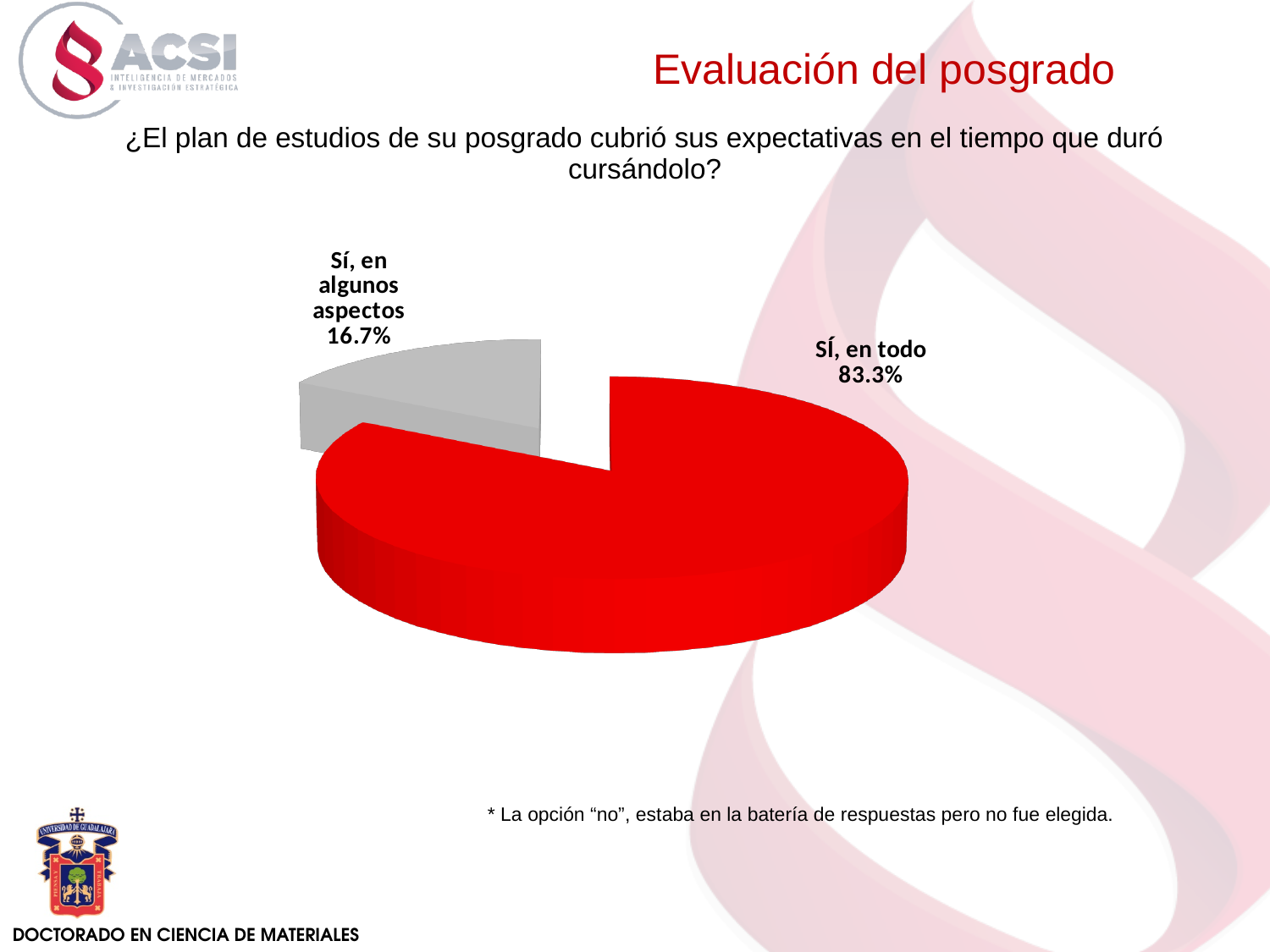

Evaluación del posgrado
¿El plan de estudios de su posgrado cubrió sus expectativas en el tiempo que duró cursándolo?

[unsupported chart]

* La opción “no”, estaba en la batería de respuestas pero no fue elegida.